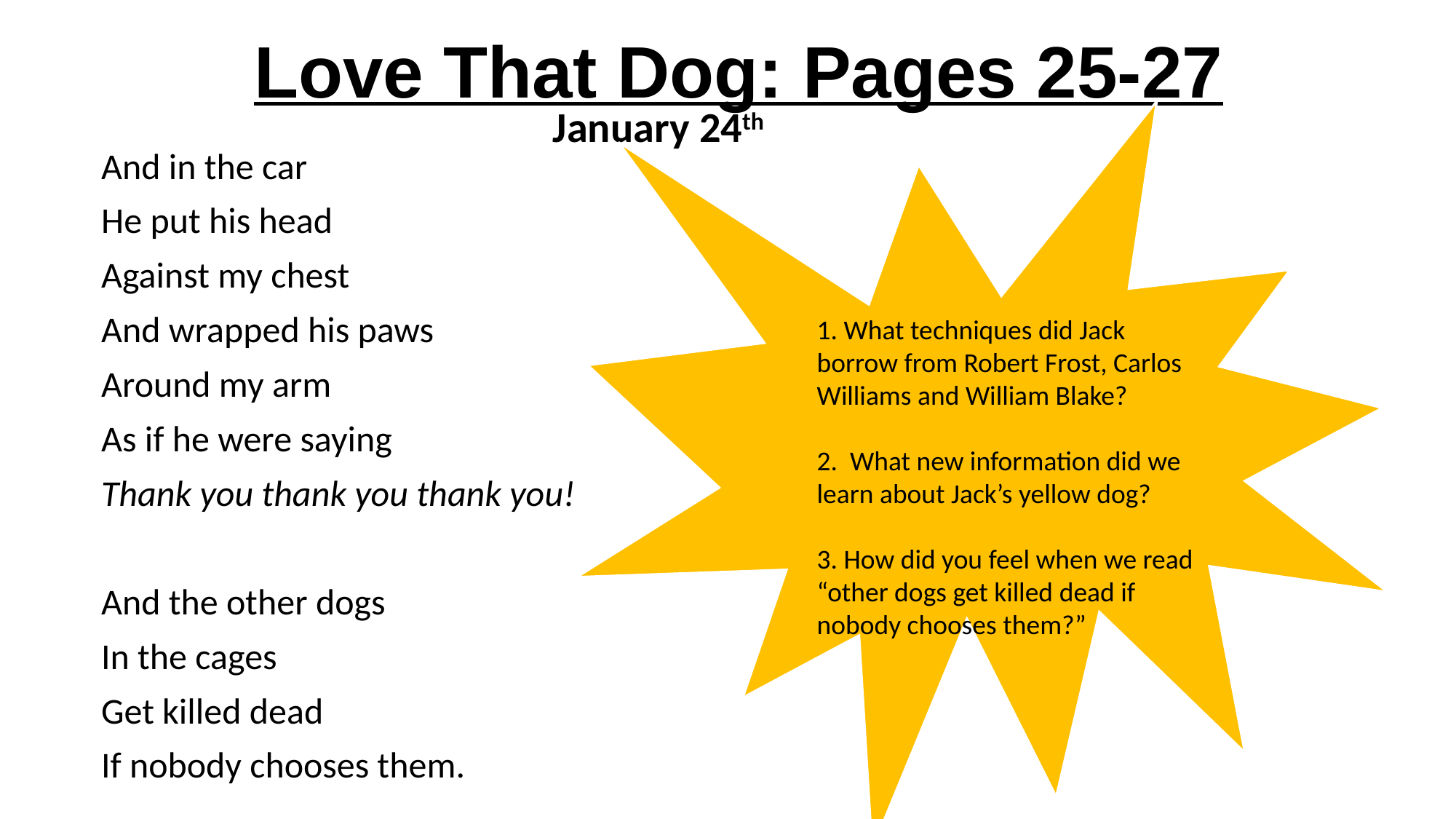

# Love That Dog: Pages 25-27

January 24th
And in the car
He put his head
Against my chest
And wrapped his paws
Around my arm
As if he were saying
Thank you thank you thank you!

And the other dogs
In the cages
Get killed dead
If nobody chooses them.
1. What techniques did Jack borrow from Robert Frost, Carlos Williams and William Blake?
2.  What new information did we learn about Jack’s yellow dog?

3. How did you feel when we read “other dogs get killed dead if nobody chooses them?”